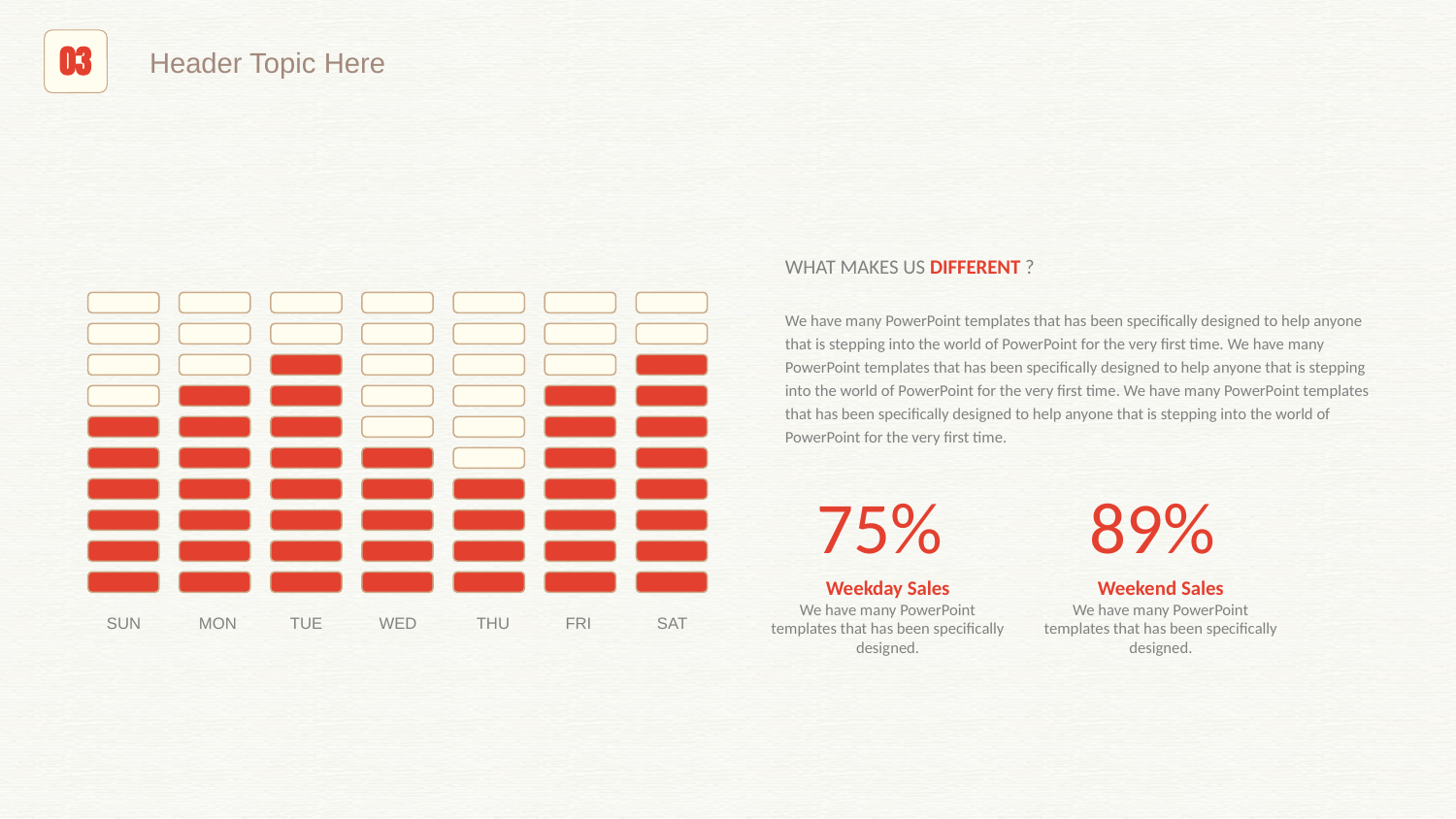

03
Header Topic Here
WHAT MAKES US DIFFERENT ?

We have many PowerPoint templates that has been specifically designed to help anyone that is stepping into the world of PowerPoint for the very first time. We have many PowerPoint templates that has been specifically designed to help anyone that is stepping into the world of PowerPoint for the very first time. We have many PowerPoint templates that has been specifically designed to help anyone that is stepping into the world of PowerPoint for the very first time.

75%
89%
Weekday Sales
We have many PowerPoint templates that has been specifically designed.
Weekend Sales
We have many PowerPoint templates that has been specifically designed.
SUN
MON
TUE
WED
THU
FRI
SAT